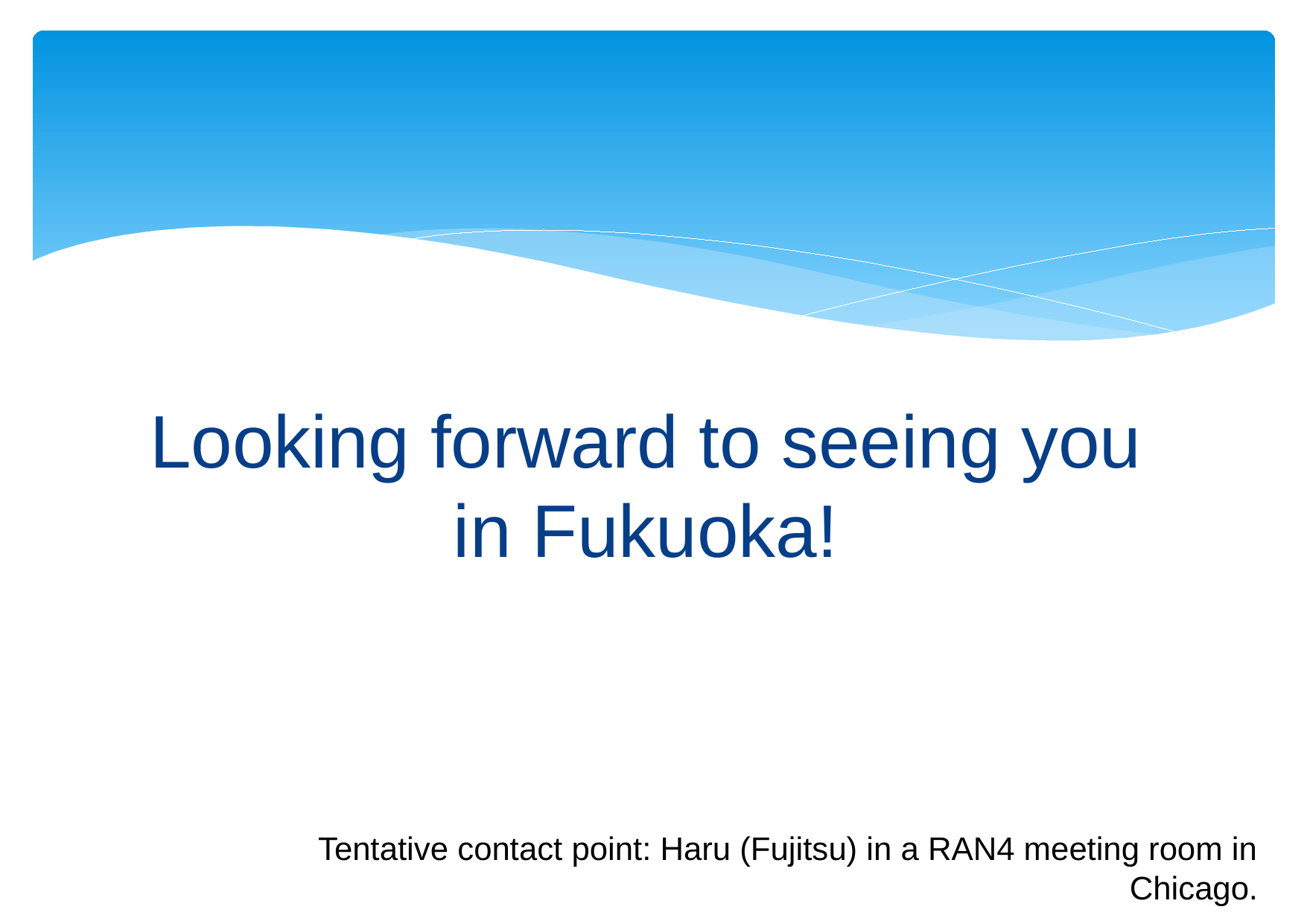

Looking forward to seeing you in Fukuoka!
Tentative contact point: Haru (Fujitsu) in a RAN4 meeting room in Chicago.